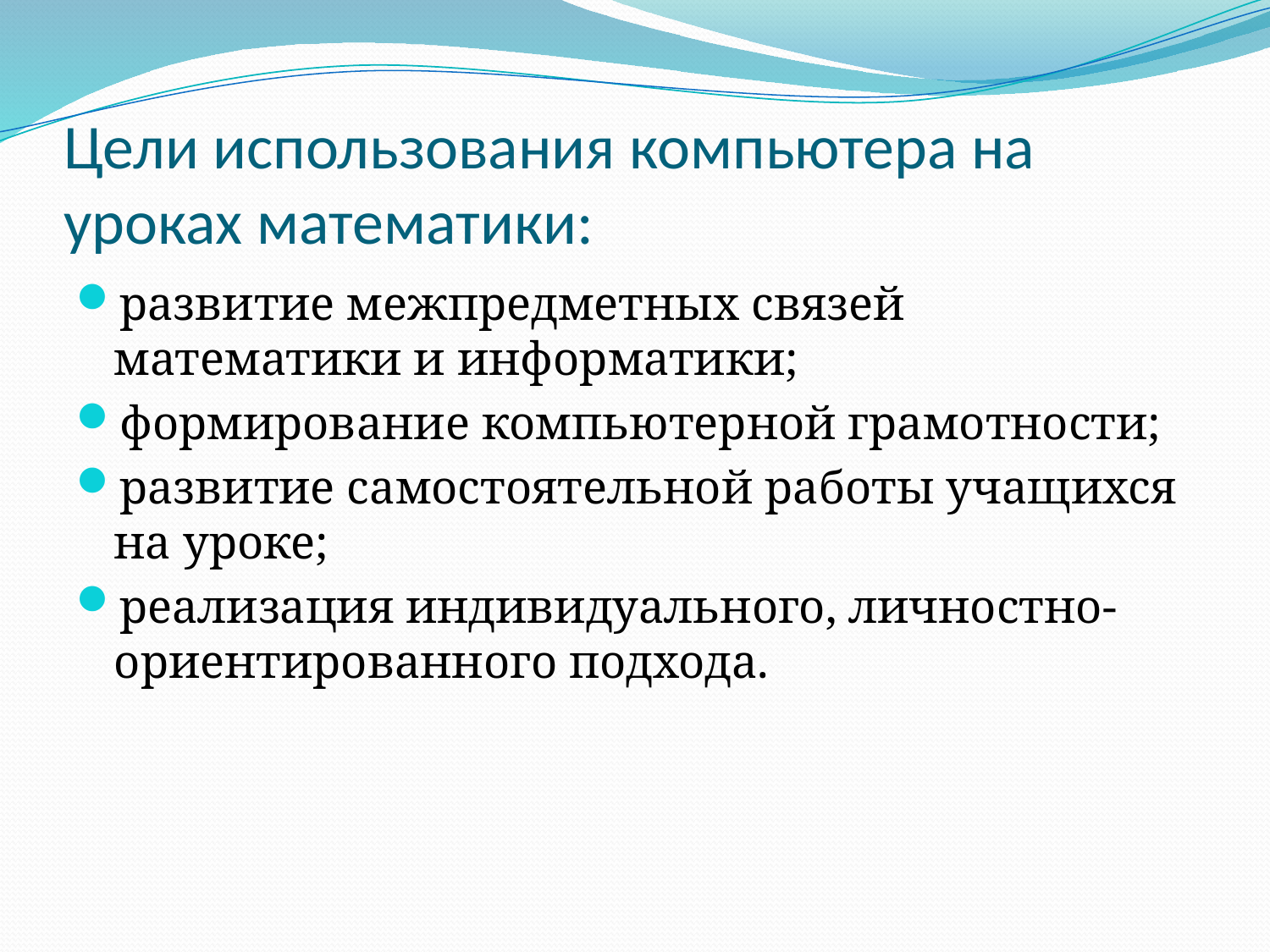

# Цели использования компьютера на уроках математики:
развитие межпредметных связей математики и информатики;
формирование компьютерной грамотности;
развитие самостоятельной работы учащихся на уроке;
реализация индивидуального, личностно-ориентированного подхода.